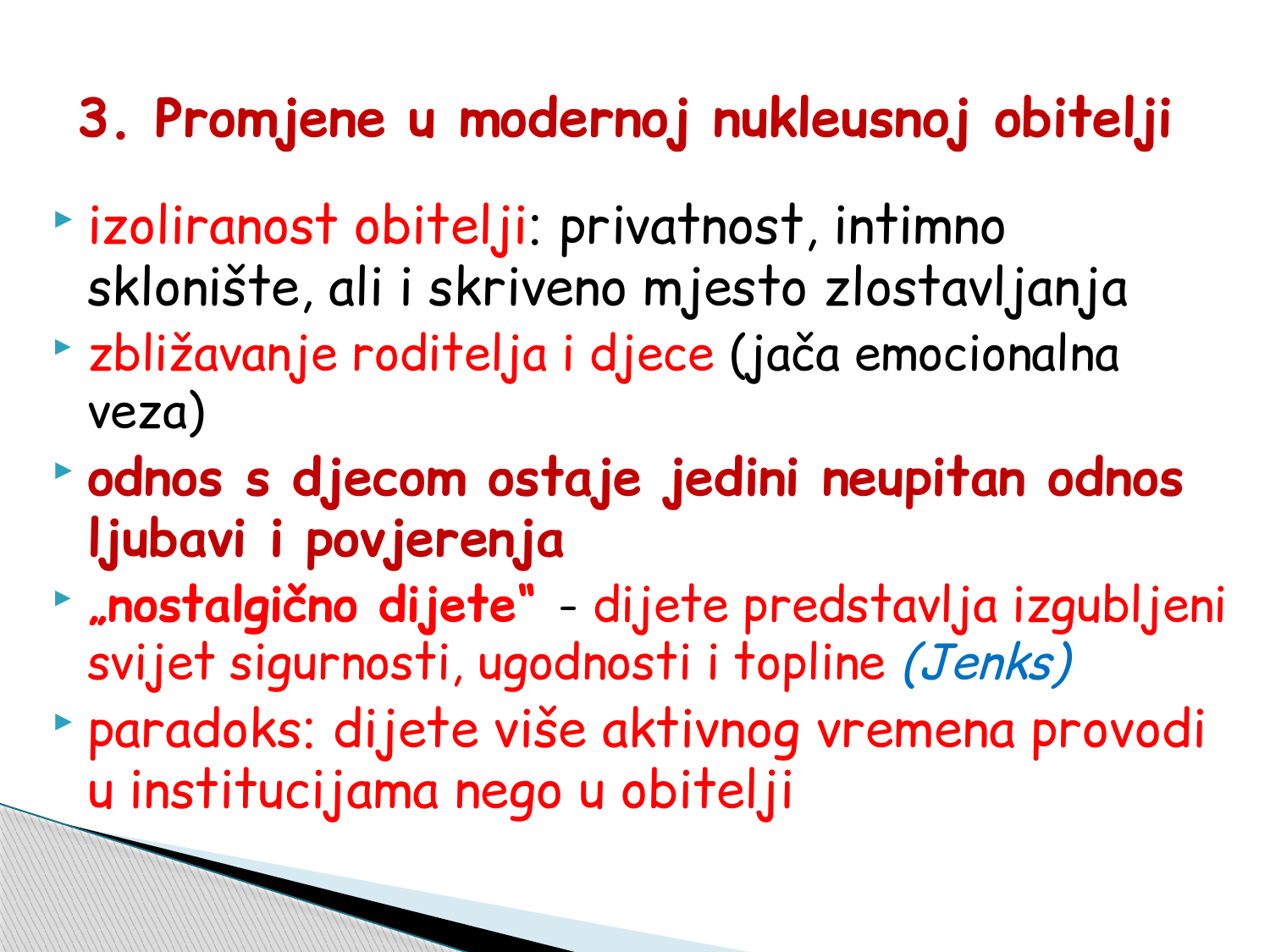

# 3. Promjene u modernoj nukleusnoj obitelji
izoliranost obitelji: privatnost, intimno sklonište, ali i skriveno mjesto zlostavljanja
zbližavanje roditelja i djece (jača emocionalna veza)
odnos s djecom ostaje jedini neupitan odnos ljubavi i povjerenja
„nostalgično dijete“ - dijete predstavlja izgubljeni svijet sigurnosti, ugodnosti i topline (Jenks)
paradoks: dijete više aktivnog vremena provodi u institucijama nego u obitelji